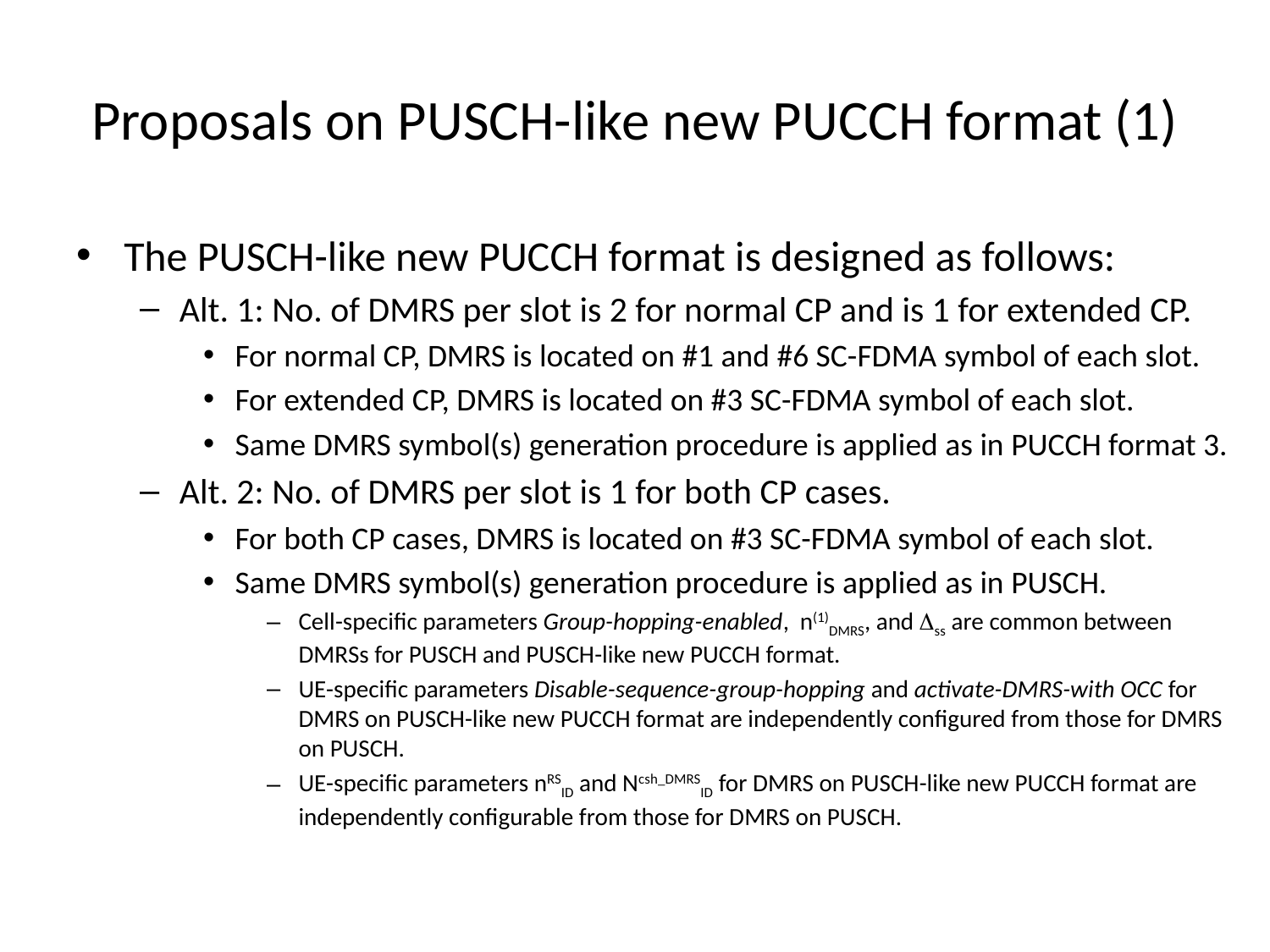

# Proposals on PUSCH-like new PUCCH format (1)
The PUSCH-like new PUCCH format is designed as follows:
Alt. 1: No. of DMRS per slot is 2 for normal CP and is 1 for extended CP.
For normal CP, DMRS is located on #1 and #6 SC-FDMA symbol of each slot.
For extended CP, DMRS is located on #3 SC-FDMA symbol of each slot.
Same DMRS symbol(s) generation procedure is applied as in PUCCH format 3.
Alt. 2: No. of DMRS per slot is 1 for both CP cases.
For both CP cases, DMRS is located on #3 SC-FDMA symbol of each slot.
Same DMRS symbol(s) generation procedure is applied as in PUSCH.
Cell-specific parameters Group-hopping-enabled,  n(1)DMRS, and Δss are common between DMRSs for PUSCH and PUSCH-like new PUCCH format.
UE-specific parameters Disable-sequence-group-hopping and activate-DMRS-with OCC for DMRS on PUSCH-like new PUCCH format are independently configured from those for DMRS on PUSCH.
UE-specific parameters nRSID and Ncsh_DMRSID for DMRS on PUSCH-like new PUCCH format are independently configurable from those for DMRS on PUSCH.